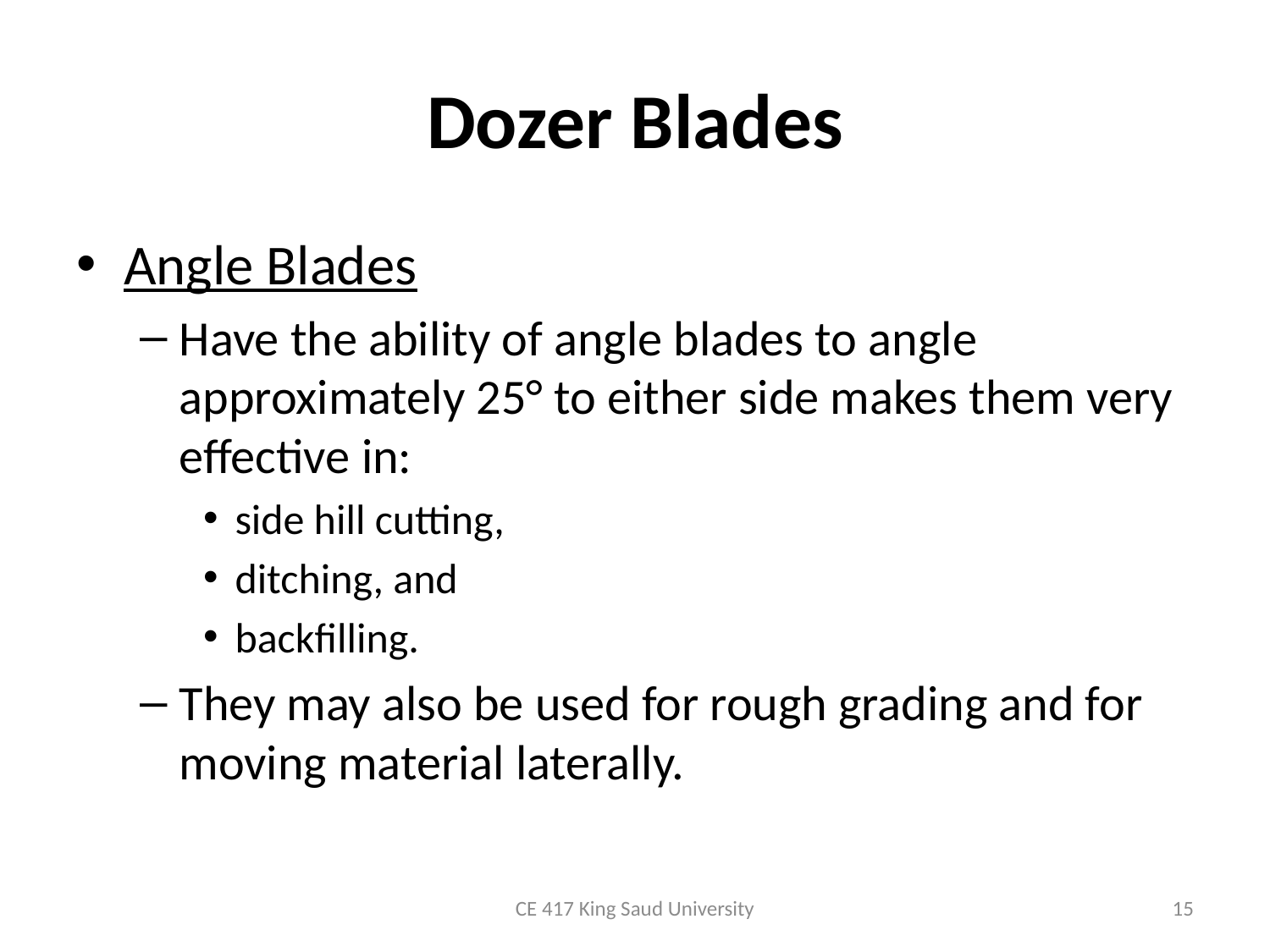

# Dozer Blades
Angle Blades
Have the ability of angle blades to angle approximately 25° to either side makes them very effective in:
side hill cutting,
ditching, and
backfilling.
They may also be used for rough grading and for moving material laterally.
CE 417 King Saud University
15